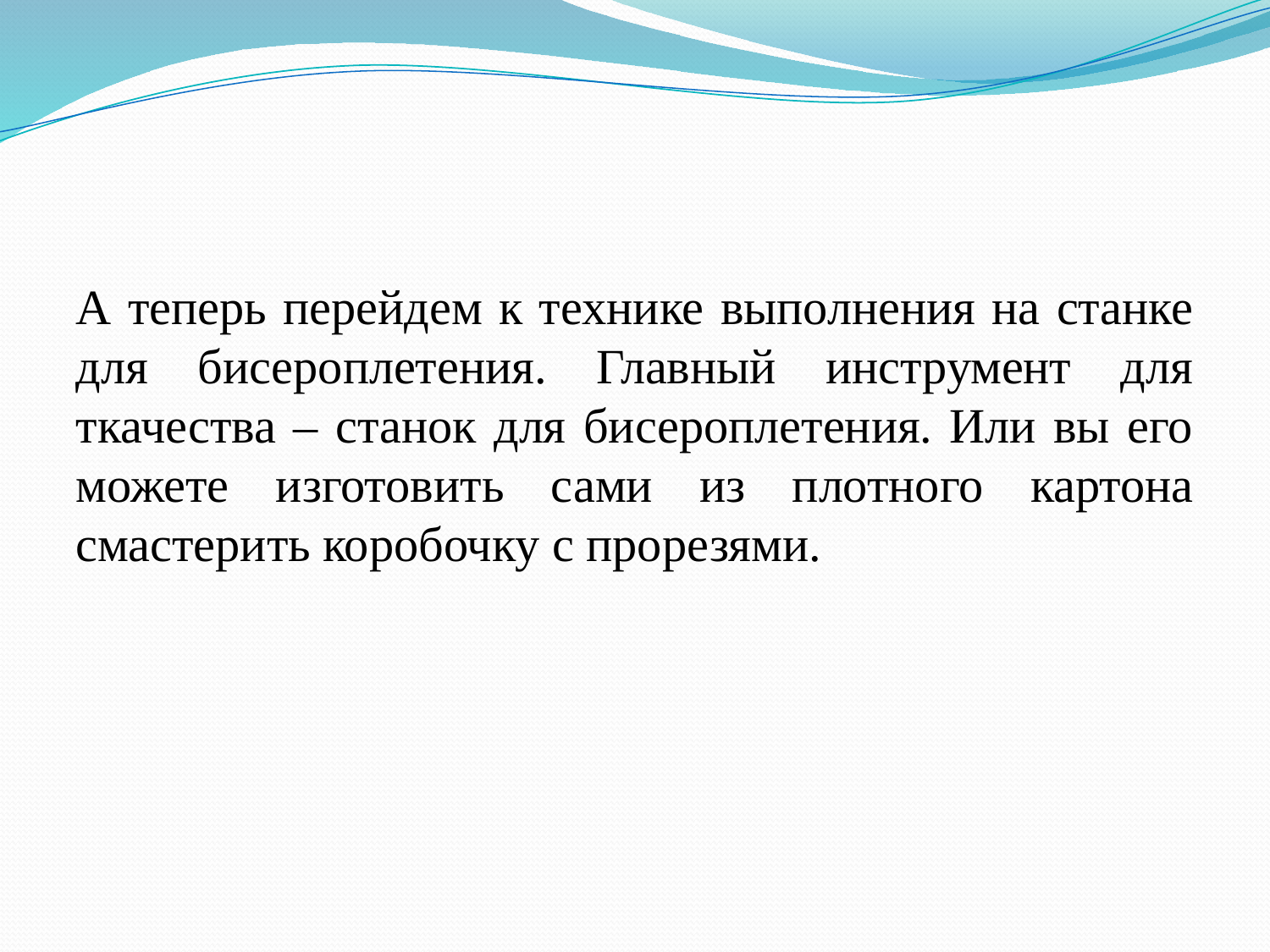

А теперь перейдем к технике выполнения на станке для бисероплетения. Главный инструмент для ткачества – станок для бисероплетения. Или вы его можете изготовить сами из плотного картона смастерить коробочку с прорезями.